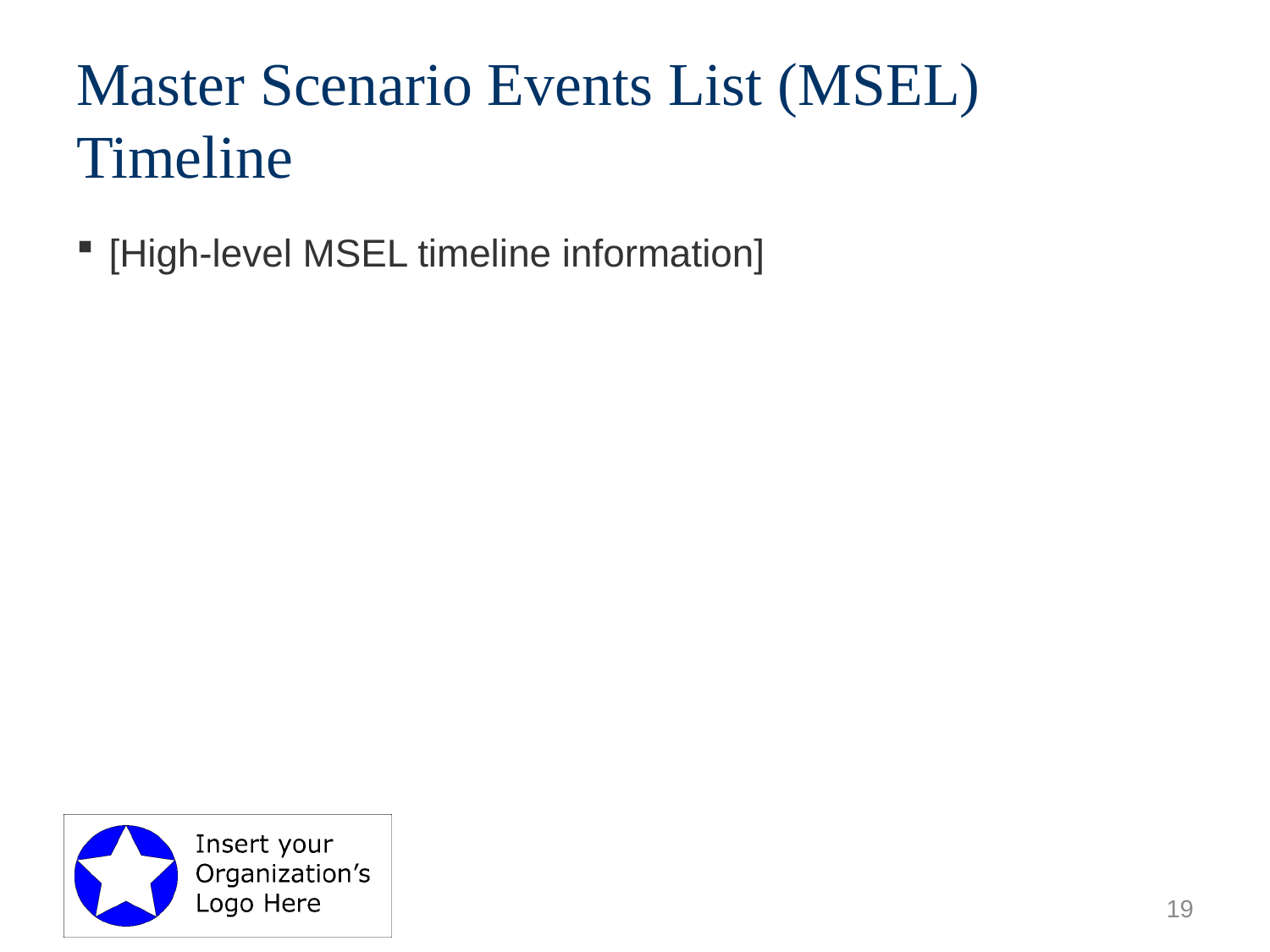

# Master Scenario Events List (MSEL) Timeline
[High-level MSEL timeline information]
19